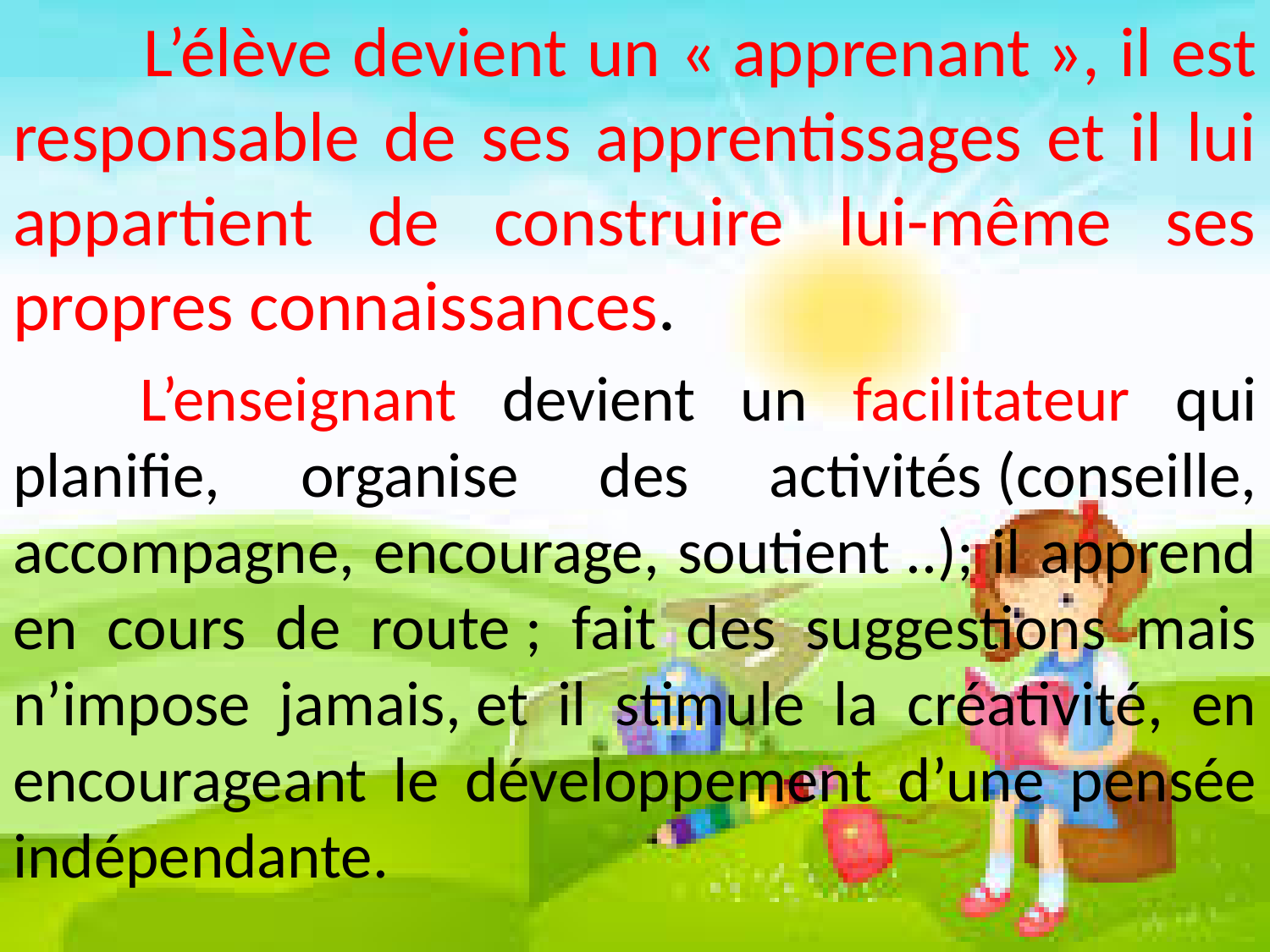

L’élève devient un « apprenant », il est responsable de ses apprentissages et il lui appartient de construire lui-même ses propres connaissances.
	L’enseignant devient un facilitateur qui planifie, organise des activités (conseille, accompagne, encourage, soutient ..); il apprend en cours de route ; fait des suggestions mais n’impose jamais, et il stimule la créativité, en encourageant le développement d’une pensée indépendante.